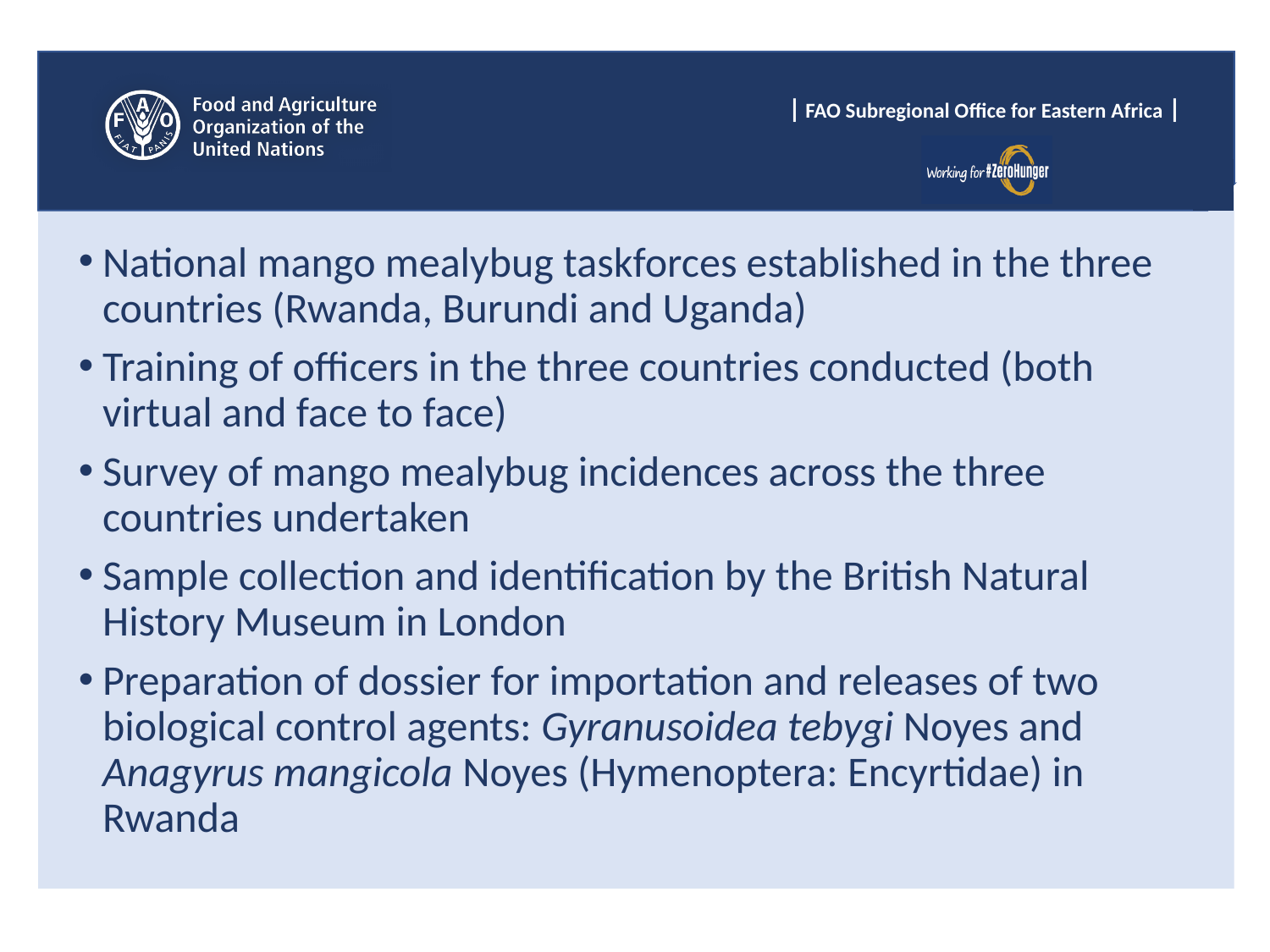

National mango mealybug taskforces established in the three countries (Rwanda, Burundi and Uganda)
Training of officers in the three countries conducted (both virtual and face to face)
Survey of mango mealybug incidences across the three countries undertaken
Sample collection and identification by the British Natural History Museum in London
Preparation of dossier for importation and releases of two biological control agents: Gyranusoidea tebygi Noyes and Anagyrus mangicola Noyes (Hymenoptera: Encyrtidae) in Rwanda